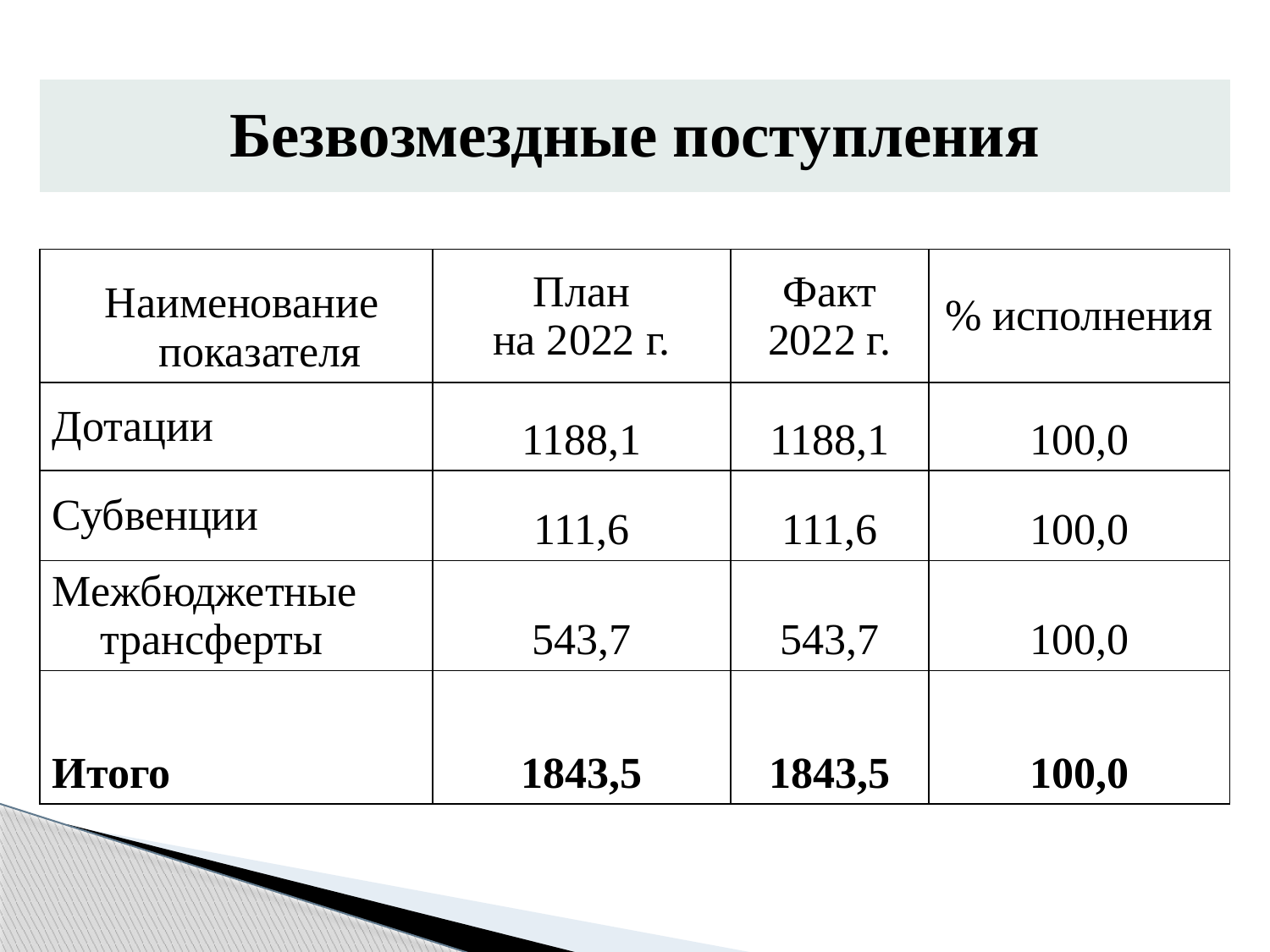

| Безвозмездные поступления |  |  |  |
| --- | --- | --- | --- |
|  |  |  |  |
| Наименование показателя | План на 2022 г. | Факт 2022 г. | % исполнения |
| Дотации | 1188,1 | 1188,1 | 100,0 |
| Субвенции | 111,6 | 111,6 | 100,0 |
| Межбюджетные трансферты | 543,7 | 543,7 | 100,0 |
| Итого | 1843,5 | 1843,5 | 100,0 |